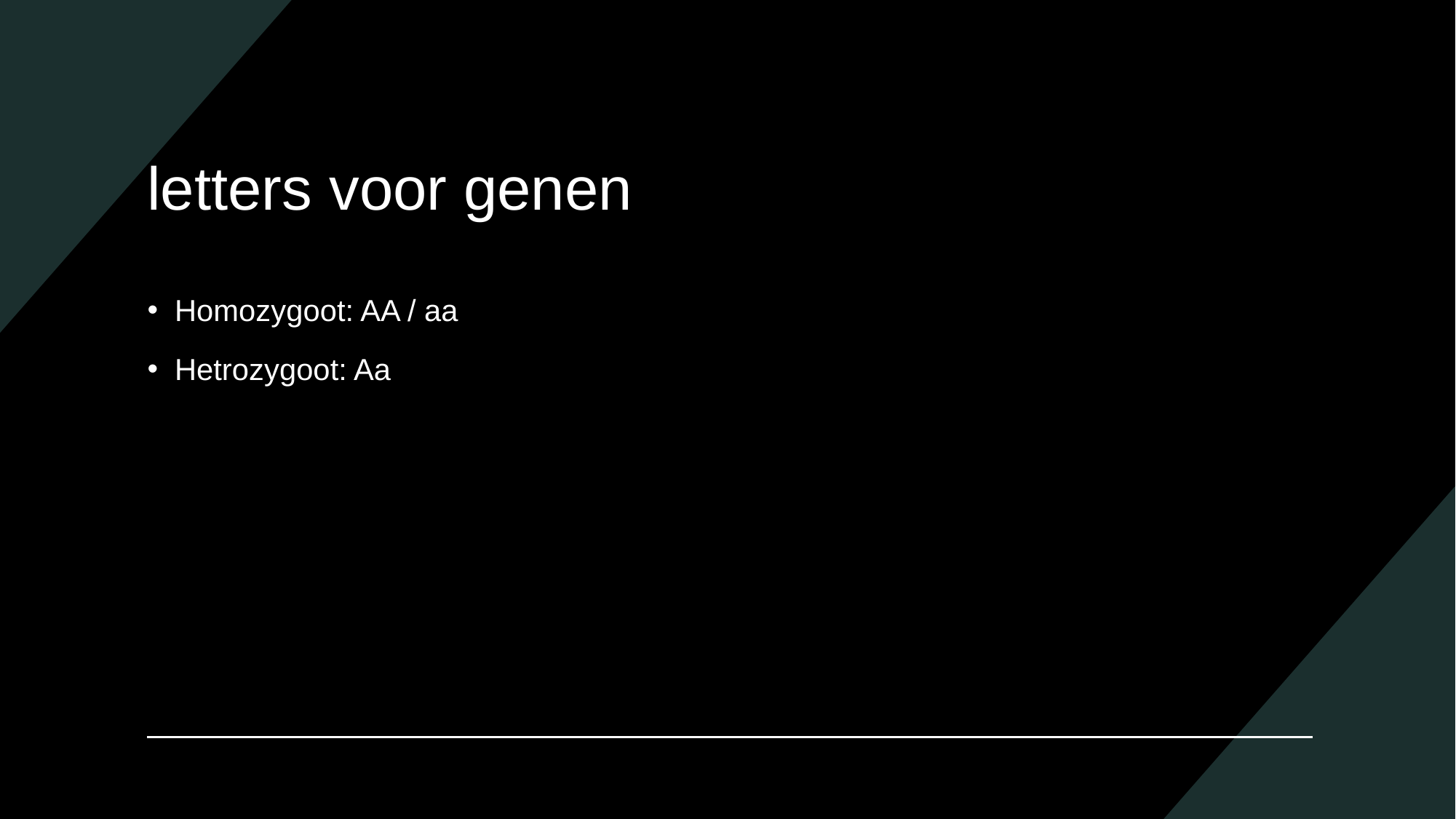

# letters voor genen
Homozygoot: AA / aa
Hetrozygoot: Aa